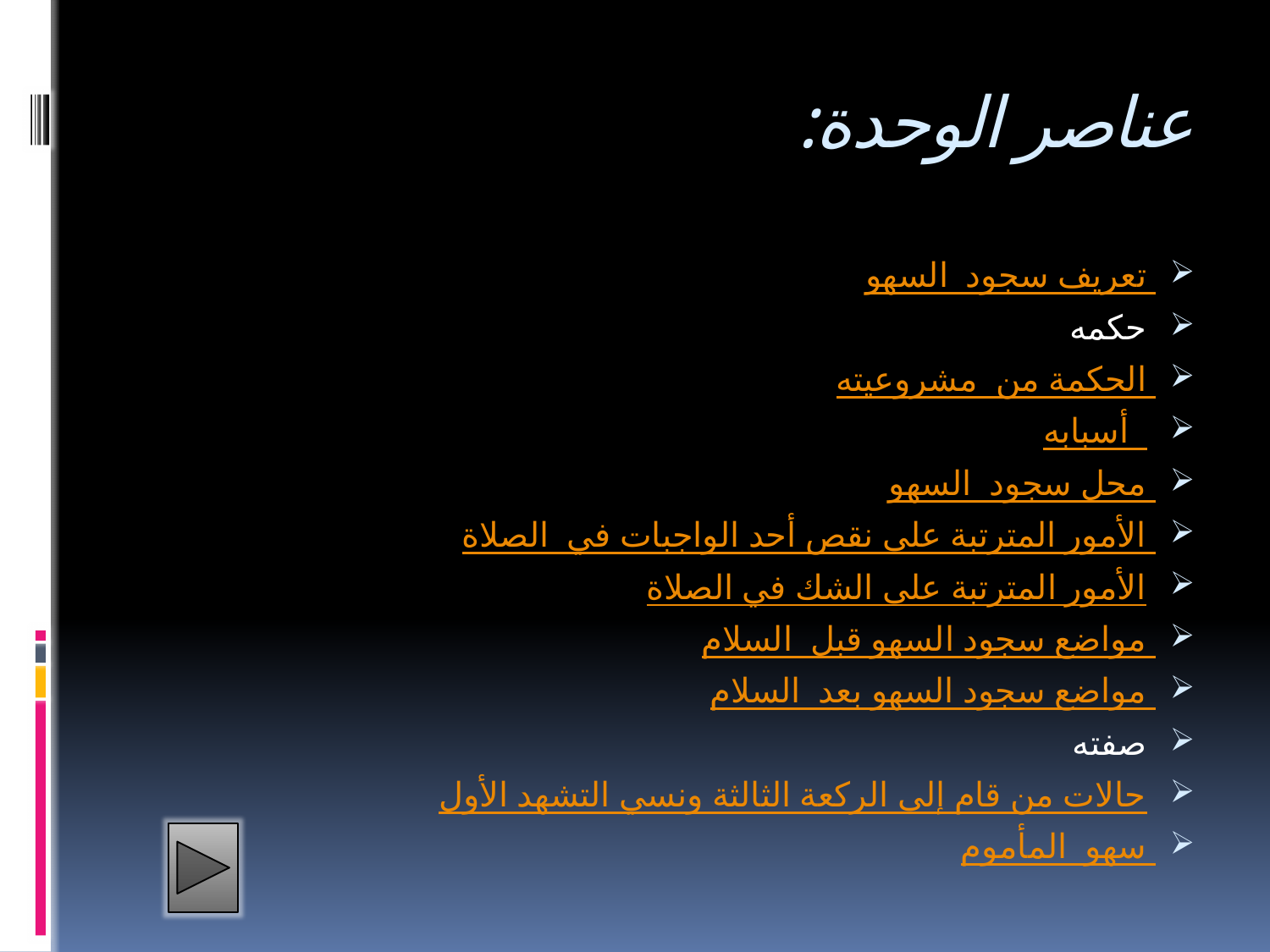

# عناصر الوحدة:
تعريف سجود السهو
حكمه
الحكمة من مشروعيته
أسبابه
محل سجود السهو
الأمور المترتبة على نقص أحد الواجبات في الصلاة
الأمور المترتبة على الشك في الصلاة
مواضع سجود السهو قبل السلام
مواضع سجود السهو بعد السلام
صفته
حالات من قام إلى الركعة الثالثة ونسي التشهد الأول
سهو المأموم